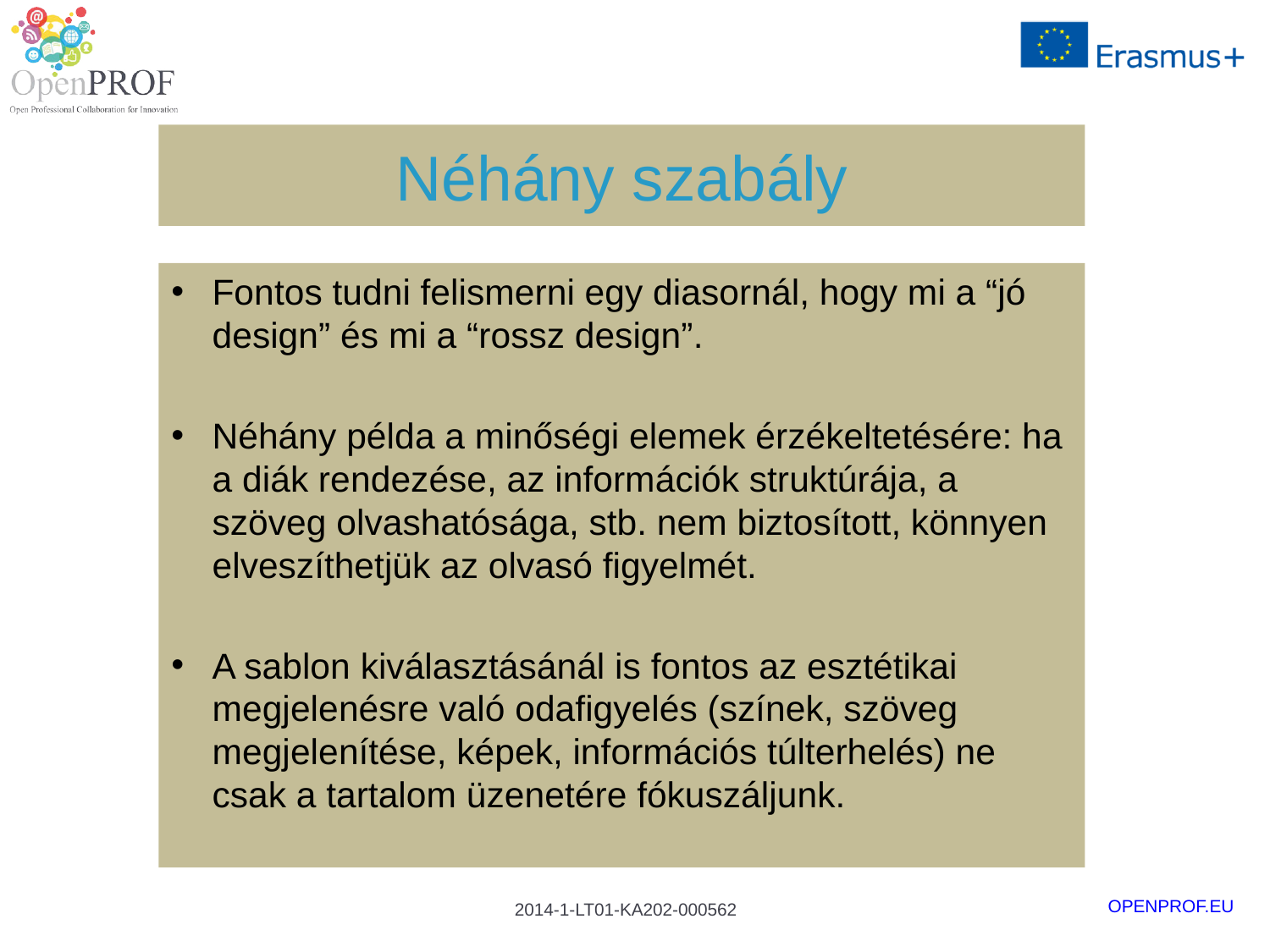

# Néhány szabály
Fontos tudni felismerni egy diasornál, hogy mi a “jó design” és mi a “rossz design”.

Néhány példa a minőségi elemek érzékeltetésére: ha a diák rendezése, az információk struktúrája, a szöveg olvashatósága, stb. nem biztosított, könnyen elveszíthetjük az olvasó figyelmét.

A sablon kiválasztásánál is fontos az esztétikai megjelenésre való odafigyelés (színek, szöveg megjelenítése, képek, információs túlterhelés) ne csak a tartalom üzenetére fókuszáljunk.